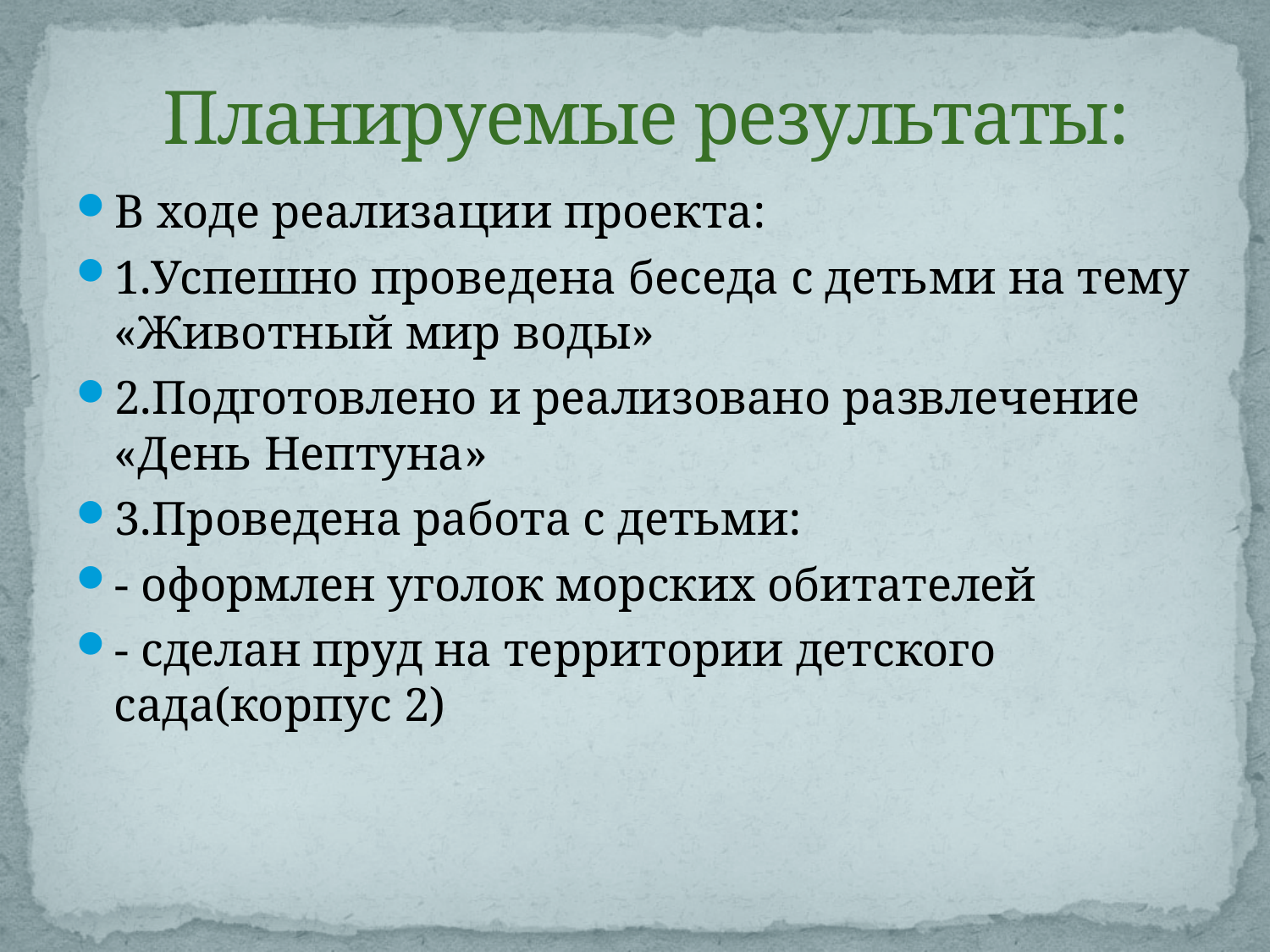

# Планируемые результаты:
В ходе реализации проекта:
1.Успешно проведена беседа с детьми на тему «Животный мир воды»
2.Подготовлено и реализовано развлечение «День Нептуна»
3.Проведена работа с детьми:
- оформлен уголок морских обитателей
- сделан пруд на территории детского сада(корпус 2)